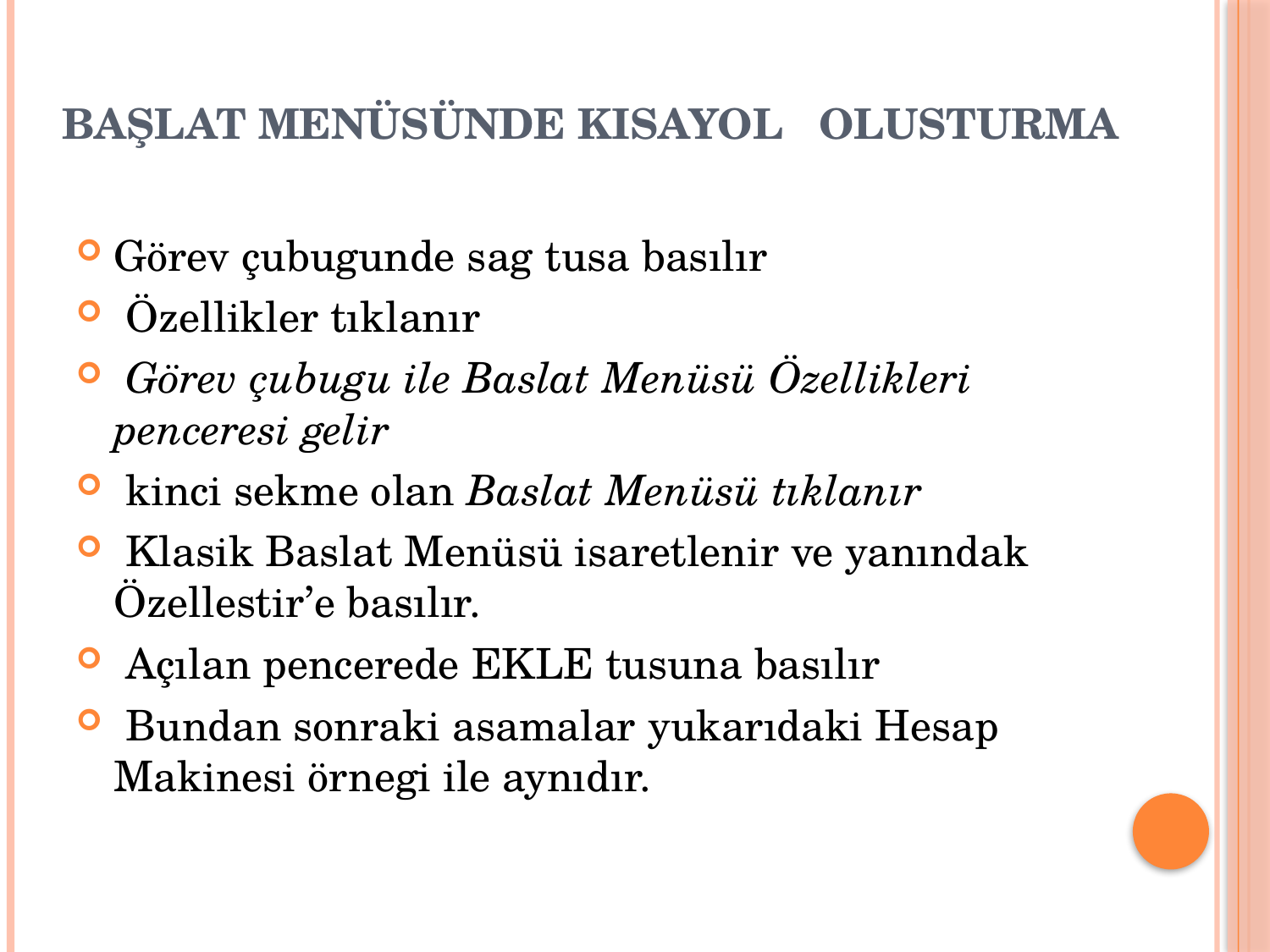

# BAŞLAT MENÜSÜNDE KISAYOL   OLUSTURMA
Görev çubugunde sag tusa basılır
 Özellikler tıklanır
 Görev çubugu ile Baslat Menüsü Özellikleri penceresi gelir
 kinci sekme olan Baslat Menüsü tıklanır
 Klasik Baslat Menüsü isaretlenir ve yanındak Özellestir’e basılır.
 Açılan pencerede EKLE tusuna basılır
 Bundan sonraki asamalar yukarıdaki Hesap Makinesi örnegi ile aynıdır.